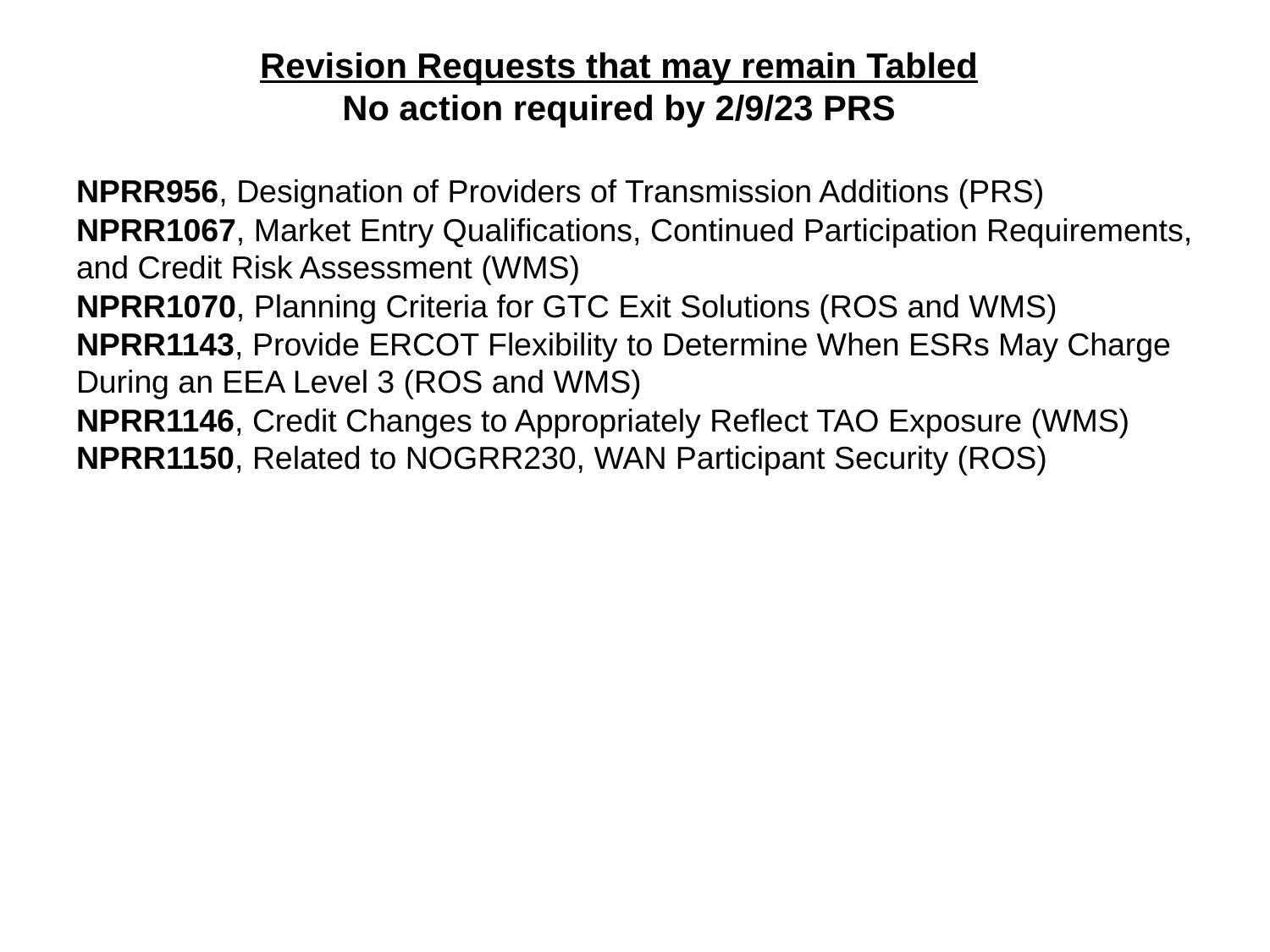

# Revision Requests that may remain Tabled No action required by 2/9/23 PRS

NPRR956, Designation of Providers of Transmission Additions (PRS)
NPRR1067, Market Entry Qualifications, Continued Participation Requirements, and Credit Risk Assessment (WMS)
NPRR1070, Planning Criteria for GTC Exit Solutions (ROS and WMS)
NPRR1143, Provide ERCOT Flexibility to Determine When ESRs May Charge During an EEA Level 3 (ROS and WMS)
NPRR1146, Credit Changes to Appropriately Reflect TAO Exposure (WMS)
NPRR1150, Related to NOGRR230, WAN Participant Security (ROS)